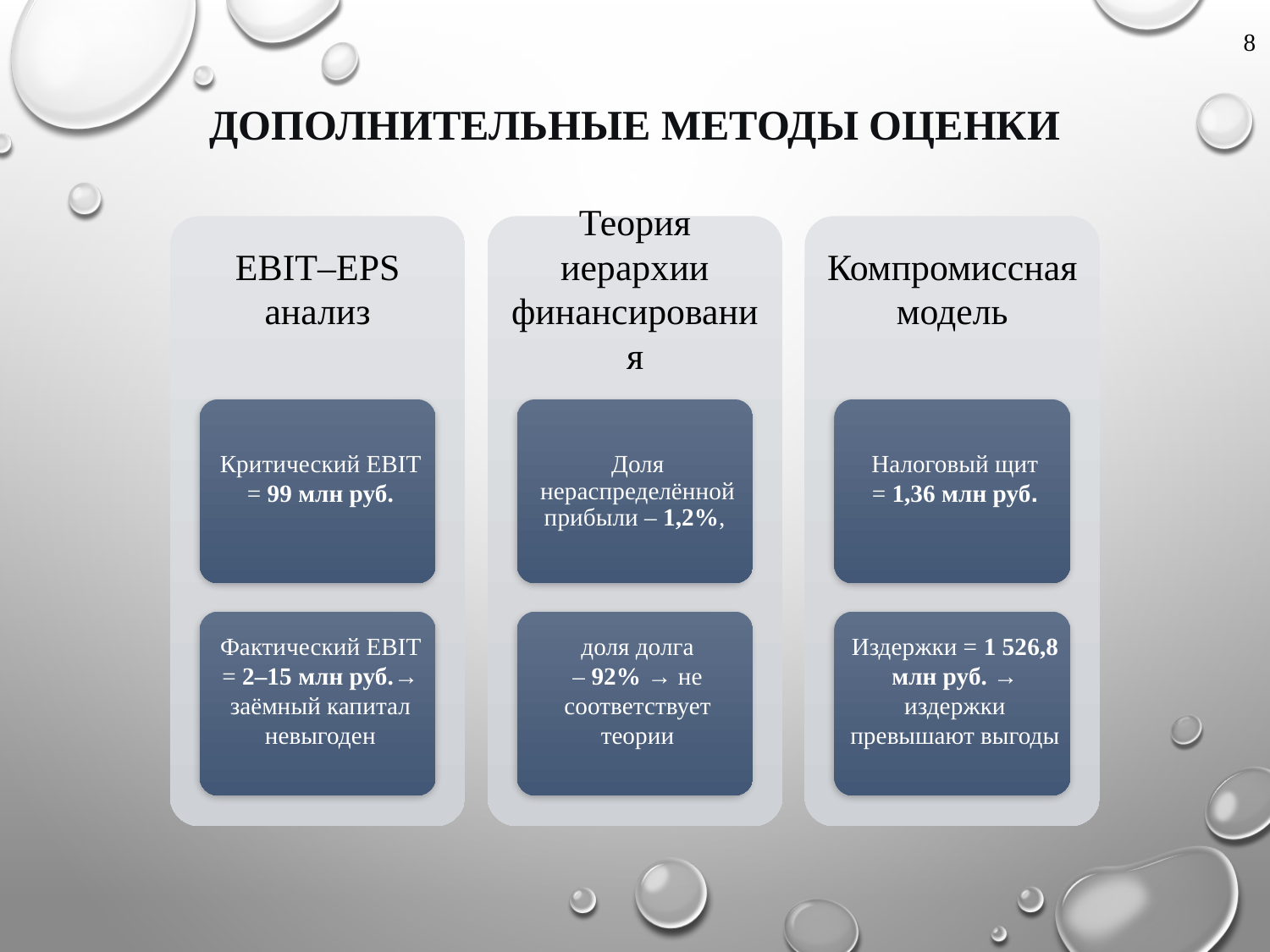

8
# ДОПОЛНИТЕЛЬНЫЕ МЕТОДЫ ОЦЕНКИ
EBIT–EPS анализ

Критический EBIT = 99 млн руб.

Фактический EBIT = 2–15 млн руб.→ заёмный капитал невыгоден

Теория иерархии финансирования

Доля нераспределённой прибыли – 1,2%,
доля долга – 92% → не соответствует теории

Компромиссная модель

Налоговый щит = 1,36 млн руб.

Издержки = 1 526,8 млн руб. → издержки превышают выгоды

|  |  |
| --- | --- |
|  |  |
|  |  |
|  |  |